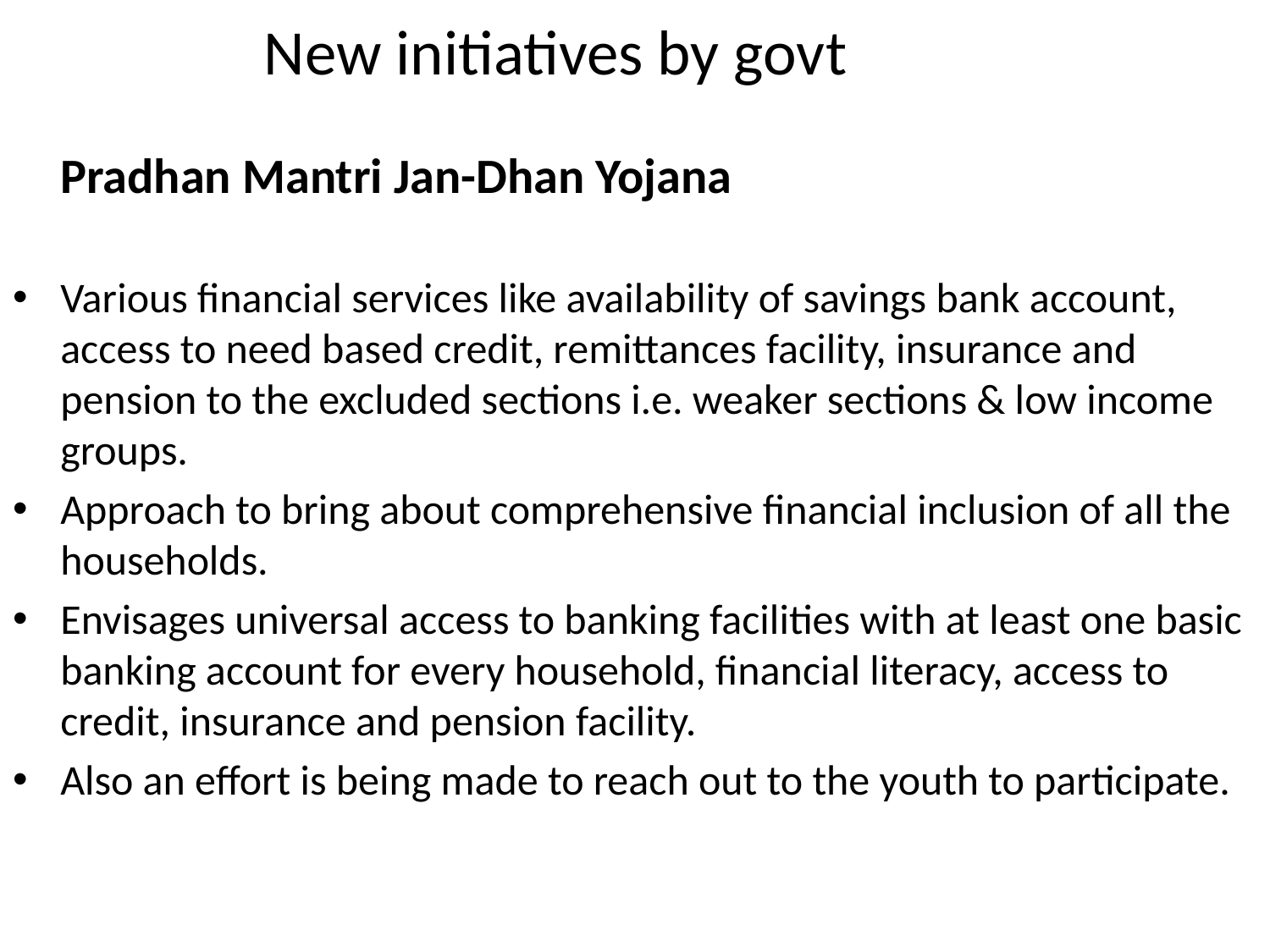

# New initiatives by govt
	Pradhan Mantri Jan-Dhan Yojana

Various financial services like availability of savings bank account, access to need based credit, remittances facility, insurance and pension to the excluded sections i.e. weaker sections & low income groups.
Approach to bring about comprehensive financial inclusion of all the households.
Envisages universal access to banking facilities with at least one basic banking account for every household, financial literacy, access to credit, insurance and pension facility.
Also an effort is being made to reach out to the youth to participate.